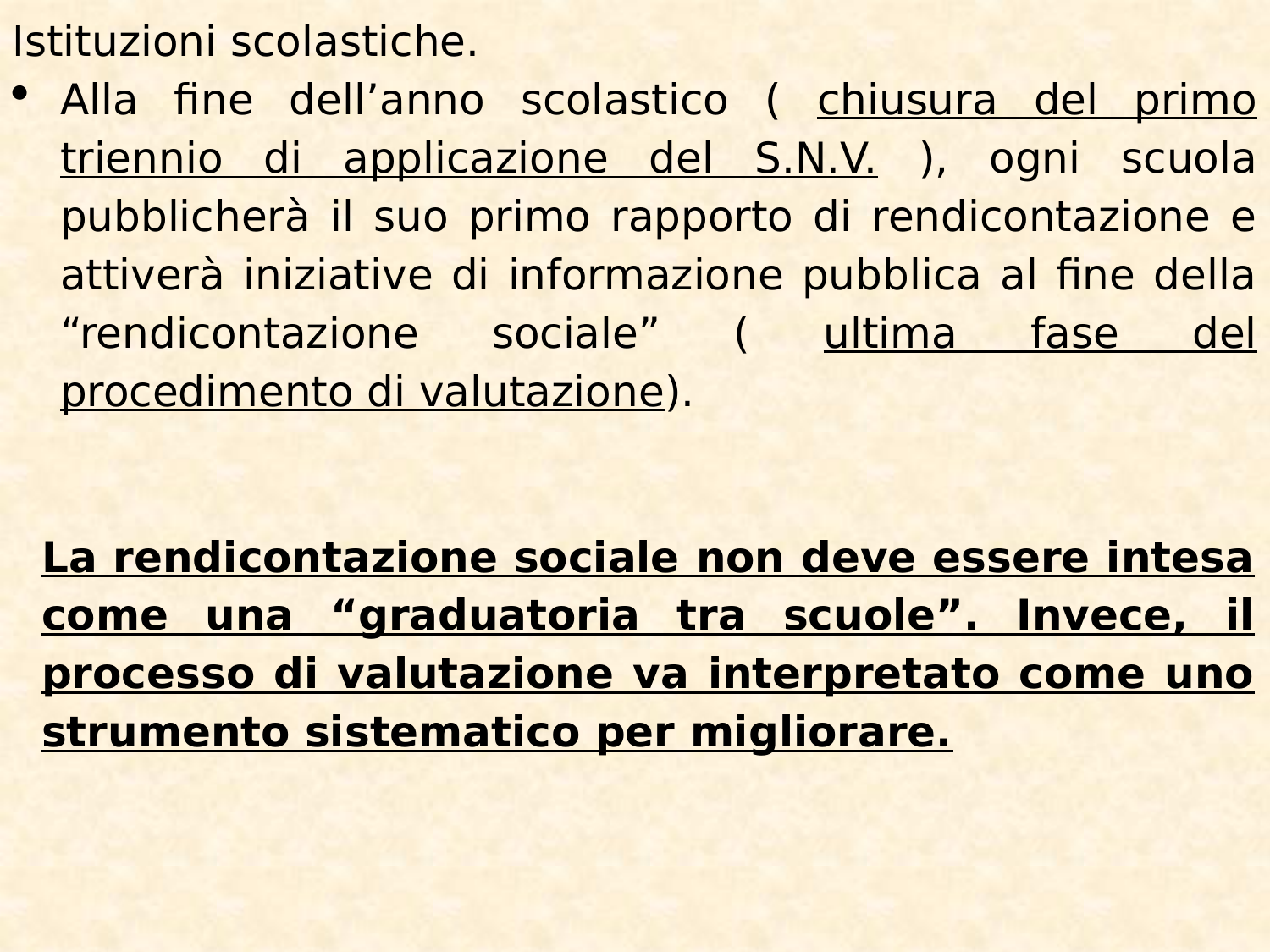

Istituzioni scolastiche.
Alla fine dell’anno scolastico ( chiusura del primo triennio di applicazione del S.N.V. ), ogni scuola pubblicherà il suo primo rapporto di rendicontazione e attiverà iniziative di informazione pubblica al fine della “rendicontazione sociale” ( ultima fase del procedimento di valutazione).
La rendicontazione sociale non deve essere intesa come una “graduatoria tra scuole”. Invece, il processo di valutazione va interpretato come uno strumento sistematico per migliorare.